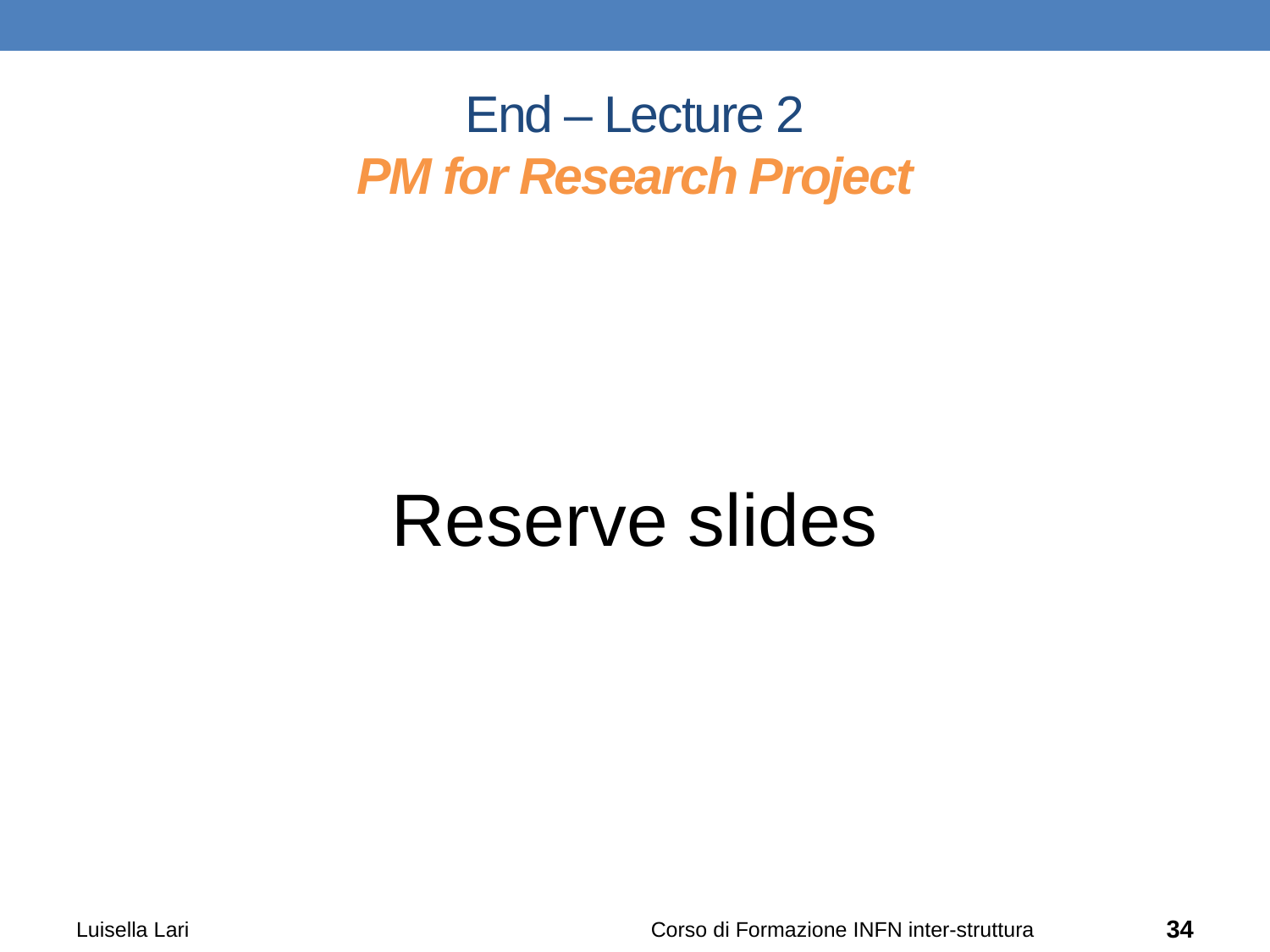

# End – Lecture 2 PM for Research Project

Reserve slides
Luisella Lari
Corso di Formazione INFN inter-struttura
34